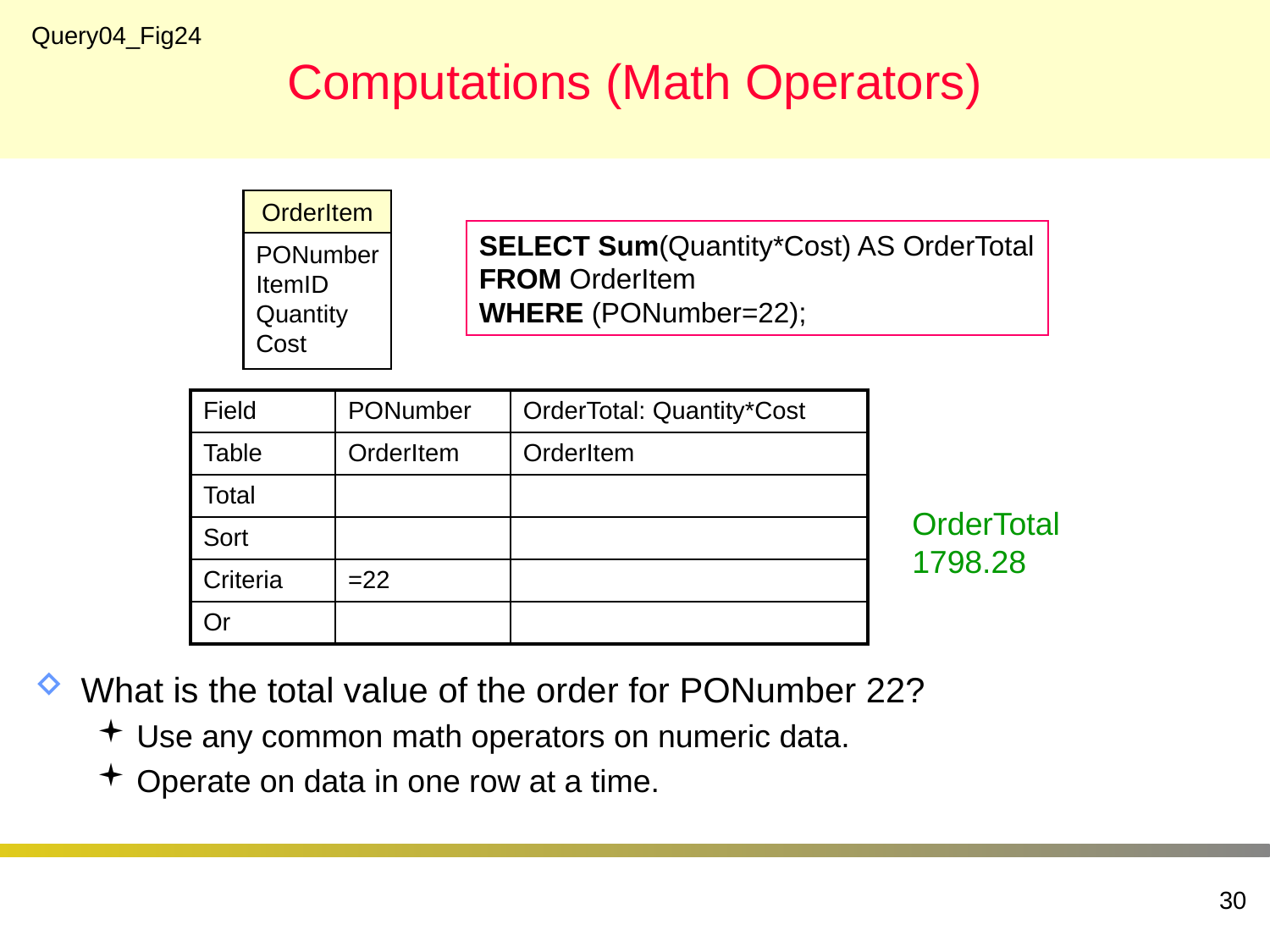

# Computations (Math Operators)
Query04_Fig24
OrderItem
SELECT Sum(Quantity*Cost) AS OrderTotal
FROM OrderItem
WHERE (PONumber=22);
PONumber
ItemID
Quantity
Cost
| Field | PONumber | OrderTotal: Quantity\*Cost |
| --- | --- | --- |
| Table | OrderItem | OrderItem |
| Total |  |  |
| Sort |  |  |
| Criteria | =22 |  |
| Or |  |  |
OrderTotal
1798.28
What is the total value of the order for PONumber 22?
Use any common math operators on numeric data.
Operate on data in one row at a time.
30